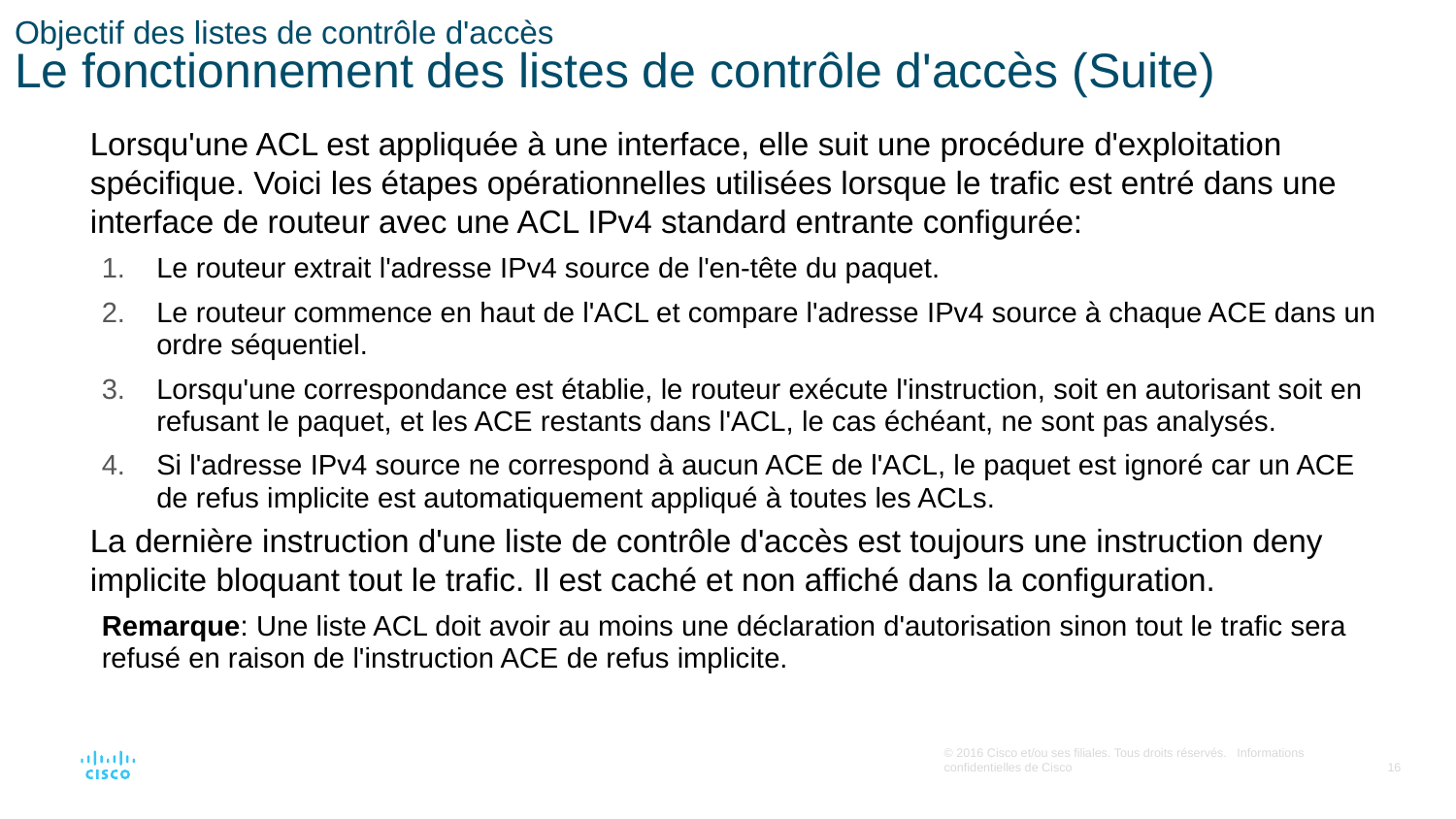

# Objectif des listes de contrôle d'accès Le fonctionnement des listes de contrôle d'accès (Suite)
Lorsqu'une ACL est appliquée à une interface, elle suit une procédure d'exploitation spécifique. Voici les étapes opérationnelles utilisées lorsque le trafic est entré dans une interface de routeur avec une ACL IPv4 standard entrante configurée:
Le routeur extrait l'adresse IPv4 source de l'en-tête du paquet.
Le routeur commence en haut de l'ACL et compare l'adresse IPv4 source à chaque ACE dans un ordre séquentiel.
Lorsqu'une correspondance est établie, le routeur exécute l'instruction, soit en autorisant soit en refusant le paquet, et les ACE restants dans l'ACL, le cas échéant, ne sont pas analysés.
Si l'adresse IPv4 source ne correspond à aucun ACE de l'ACL, le paquet est ignoré car un ACE de refus implicite est automatiquement appliqué à toutes les ACLs.
La dernière instruction d'une liste de contrôle d'accès est toujours une instruction deny implicite bloquant tout le trafic. Il est caché et non affiché dans la configuration.
Remarque: Une liste ACL doit avoir au moins une déclaration d'autorisation sinon tout le trafic sera refusé en raison de l'instruction ACE de refus implicite.